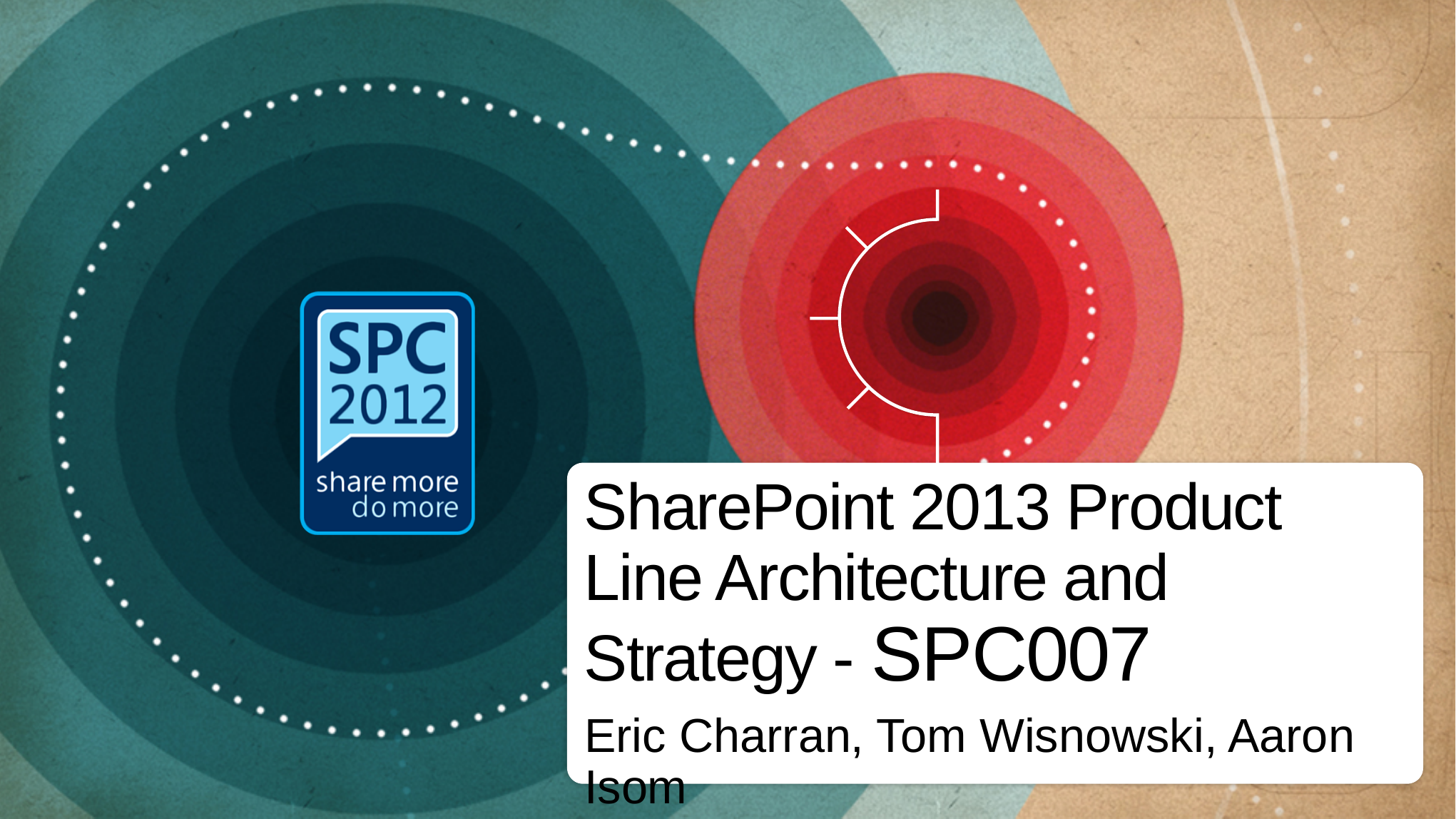

# SharePoint 2013 Product Line Architecture and Strategy - SPC007

Eric Charran, Tom Wisnowski, Aaron Isom